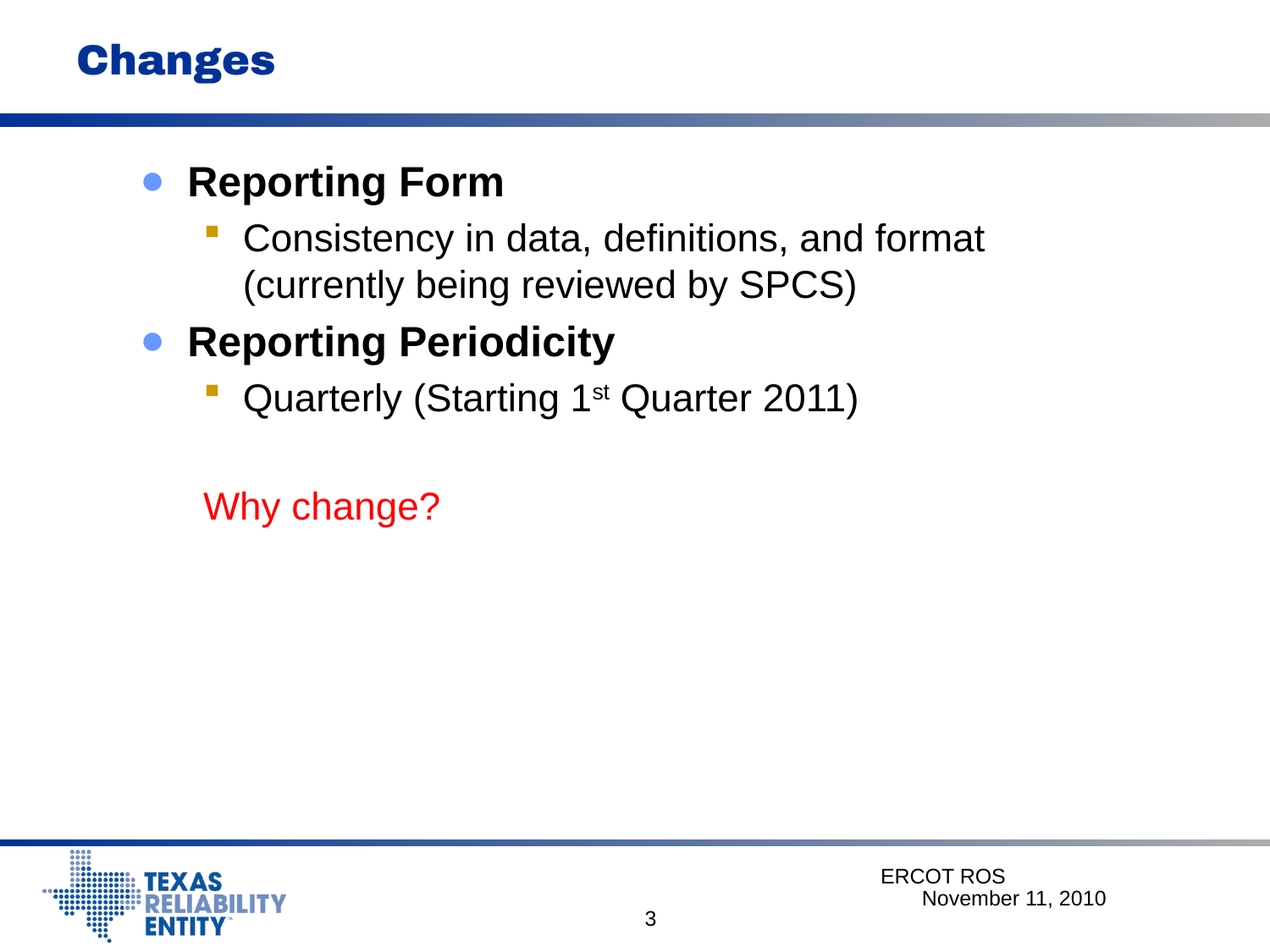

# Changes
Reporting Form
Consistency in data, definitions, and format (currently being reviewed by SPCS)
Reporting Periodicity
Quarterly (Starting 1st Quarter 2011)

Why change?
ERCOT ROS                                        November 11, 2010